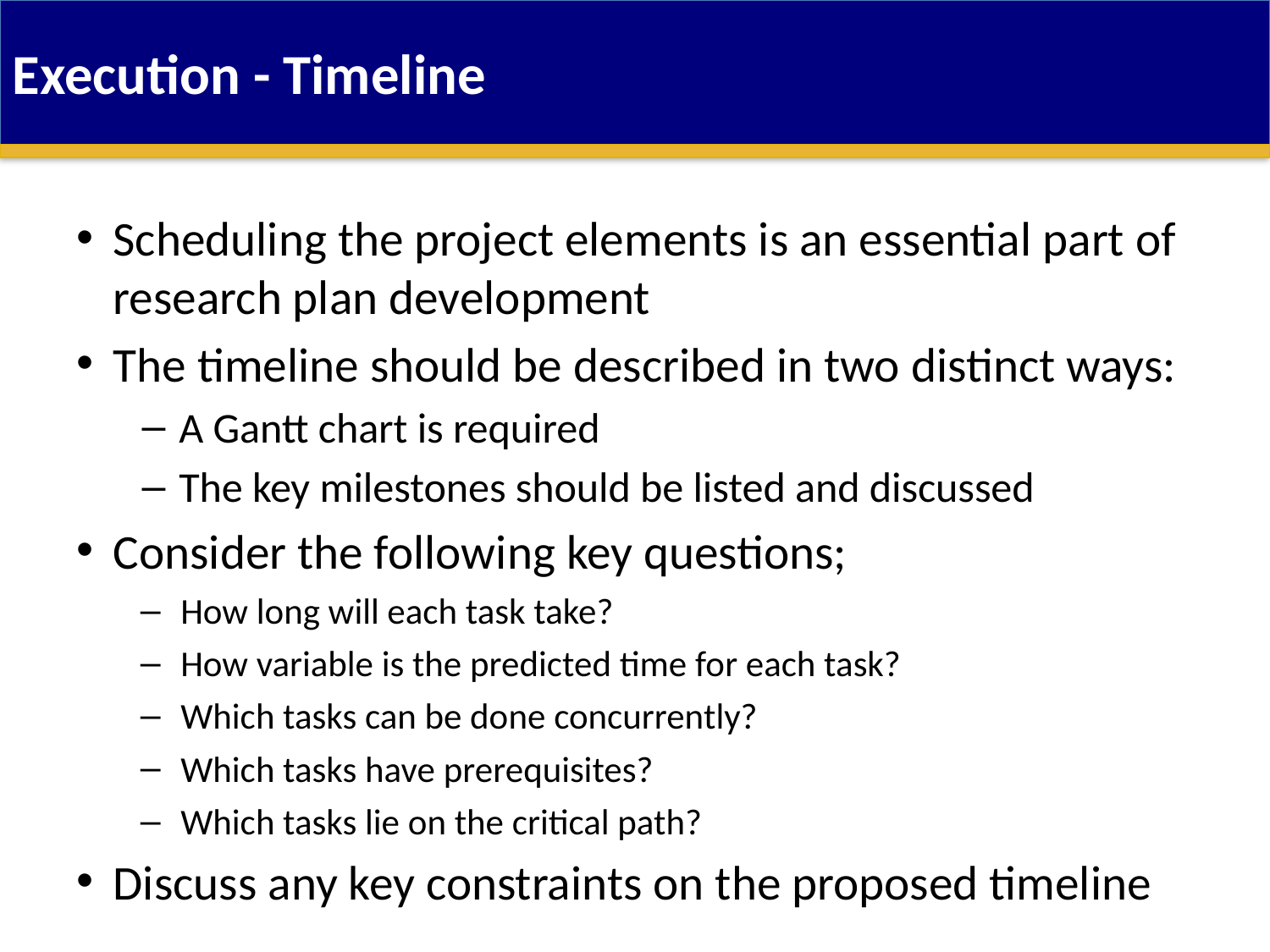

Execution - Timeline

Scheduling the project elements is an essential part of research plan development
The timeline should be described in two distinct ways:
A Gantt chart is required
The key milestones should be listed and discussed
Consider the following key questions;
How long will each task take?
How variable is the predicted time for each task?
Which tasks can be done concurrently?
Which tasks have prerequisites?
Which tasks lie on the critical path?
Discuss any key constraints on the proposed timeline